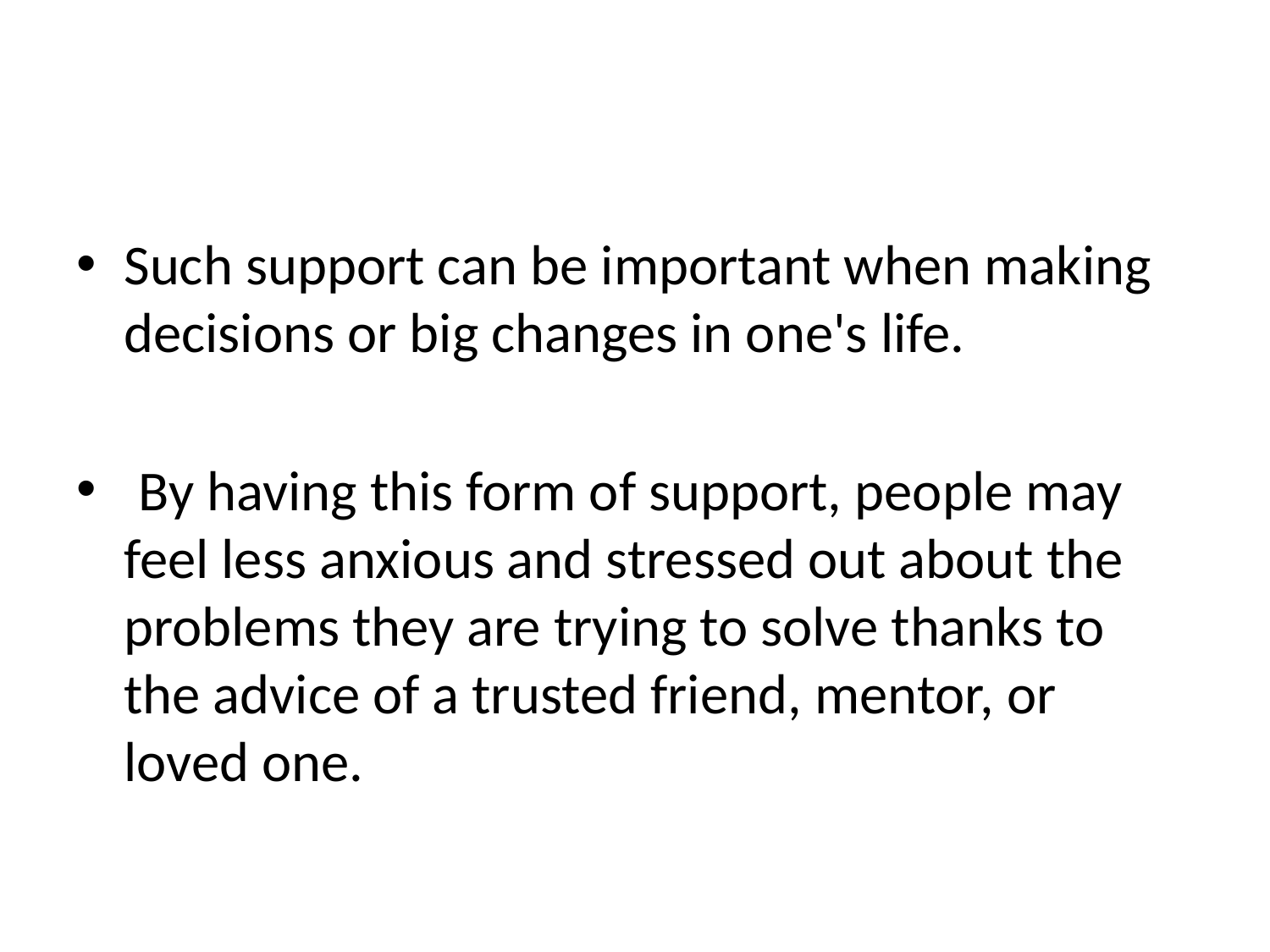

#
Such support can be important when making decisions or big changes in one's life.

﻿ By having this form of support, people may feel less anxious and stressed out about the problems they are trying to solve thanks to the advice of a trusted friend, mentor, or loved one.